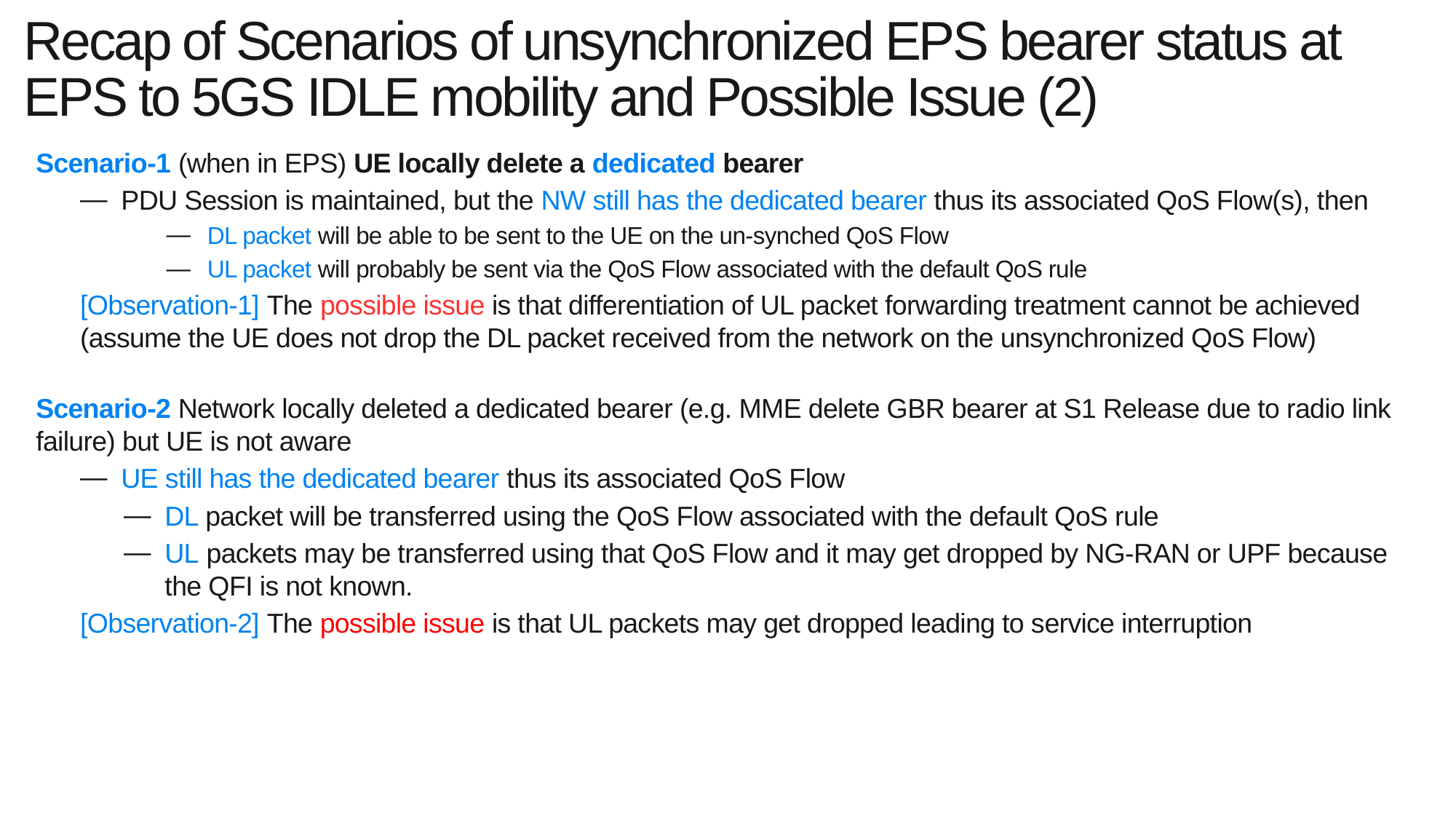

# Recap of Scenarios of unsynchronized EPS bearer status at EPS to 5GS IDLE mobility and Possible Issue (2)
Scenario-1 (when in EPS) UE locally delete a dedicated bearer
PDU Session is maintained, but the NW still has the dedicated bearer thus its associated QoS Flow(s), then
DL packet will be able to be sent to the UE on the un-synched QoS Flow
UL packet will probably be sent via the QoS Flow associated with the default QoS rule
[Observation-1] The possible issue is that differentiation of UL packet forwarding treatment cannot be achieved (assume the UE does not drop the DL packet received from the network on the unsynchronized QoS Flow)

Scenario-2 Network locally deleted a dedicated bearer (e.g. MME delete GBR bearer at S1 Release due to radio link failure) but UE is not aware
UE still has the dedicated bearer thus its associated QoS Flow
DL packet will be transferred using the QoS Flow associated with the default QoS rule
UL packets may be transferred using that QoS Flow and it may get dropped by NG-RAN or UPF because the QFI is not known.
[Observation-2] The possible issue is that UL packets may get dropped leading to service interruption